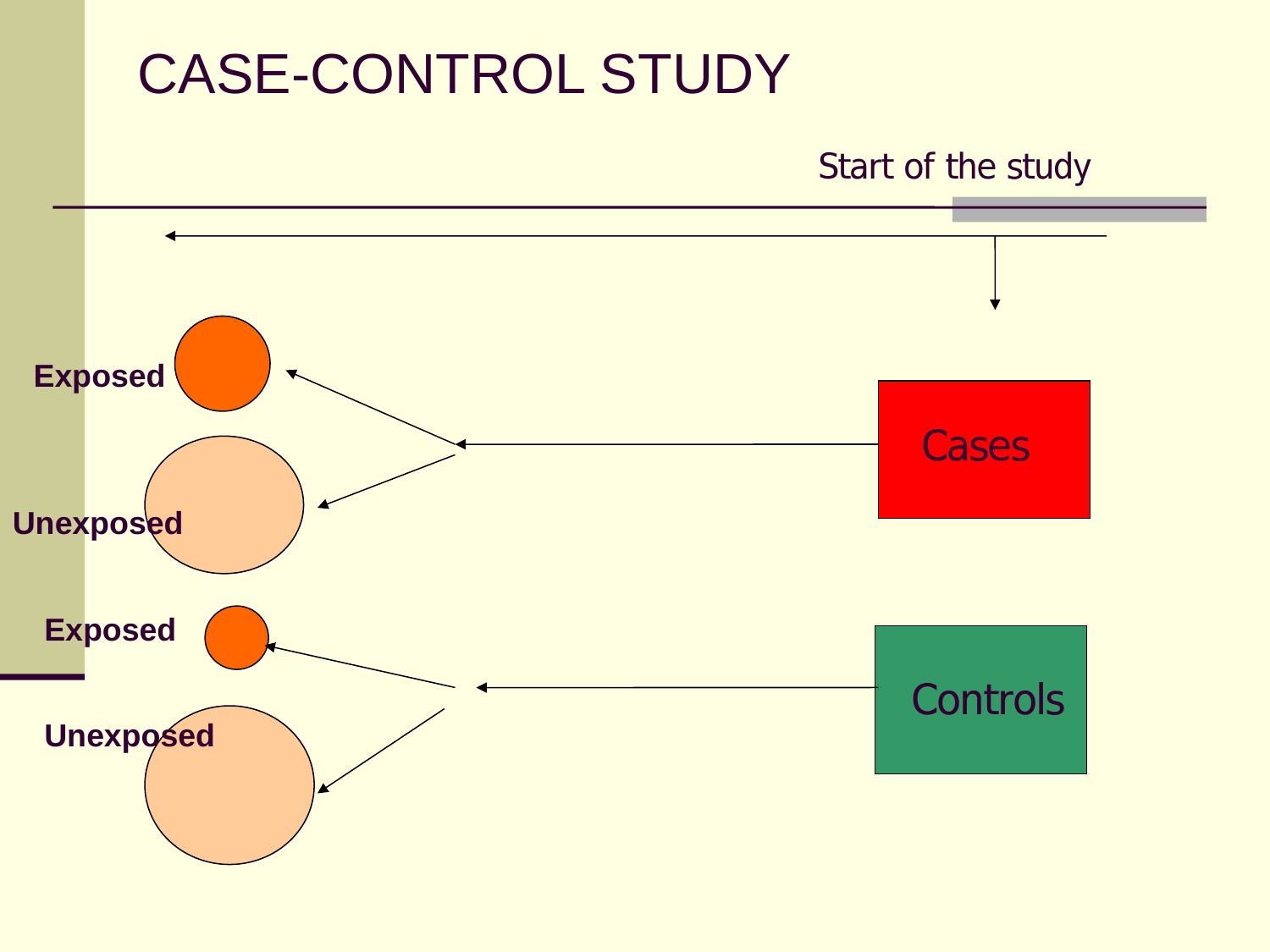

CASE-CONTROL STUDY
 					  Start of the study

Exposed

Cases

Unexposed
Exposed

Controls

Unexposed